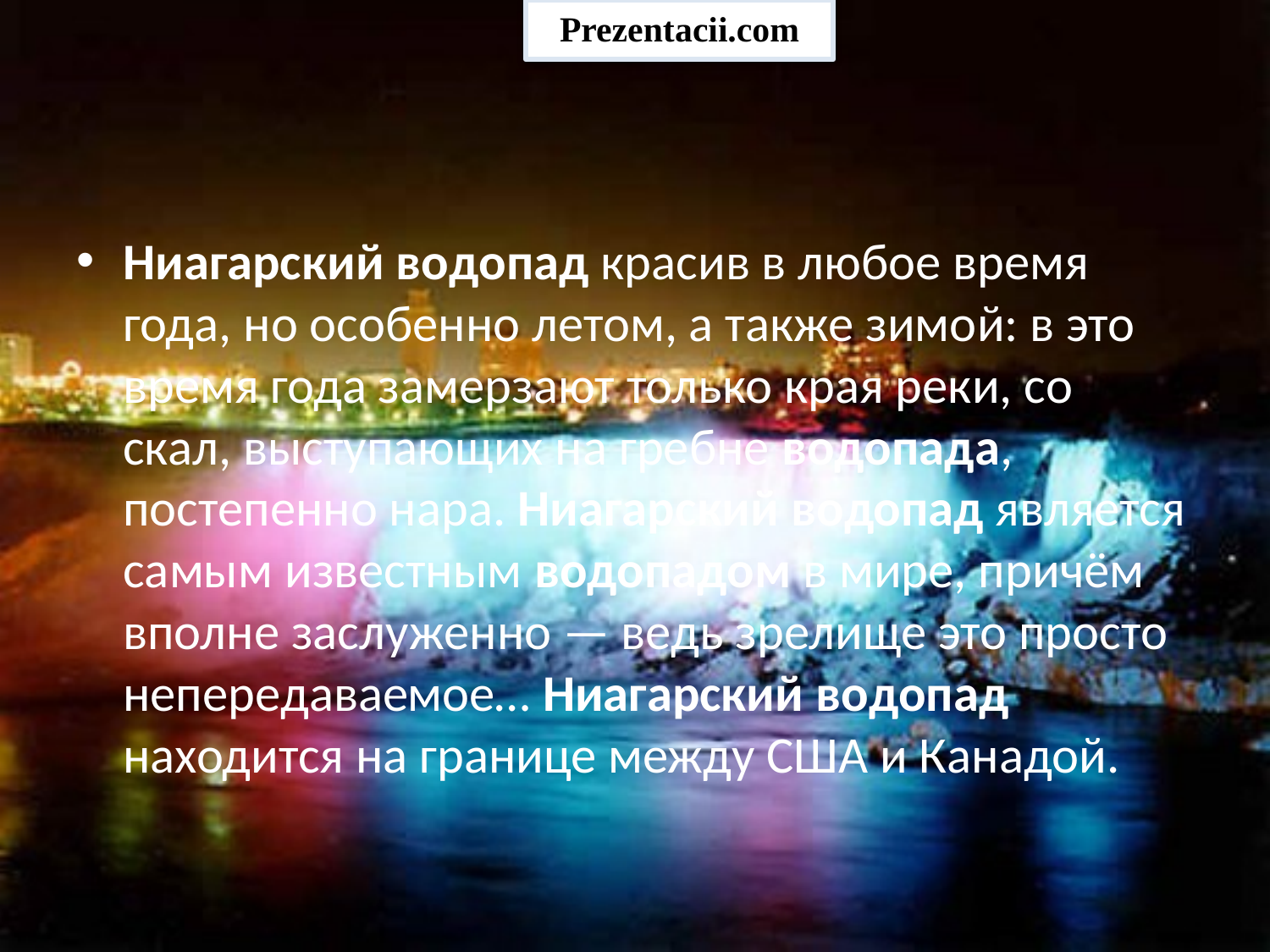

Prezentacii.com
Ниагарский водопад красив в любое время года, но особенно летом, а также зимой: в это время года замерзают только края реки, со скал, выступающих на гребне водопада, постепенно нара. Ниагарский водопад является самым известным водопадом в мире, причём вполне заслуженно — ведь зрелище это просто непередаваемое… Ниагарский водопад находится на границе между США и Канадой.